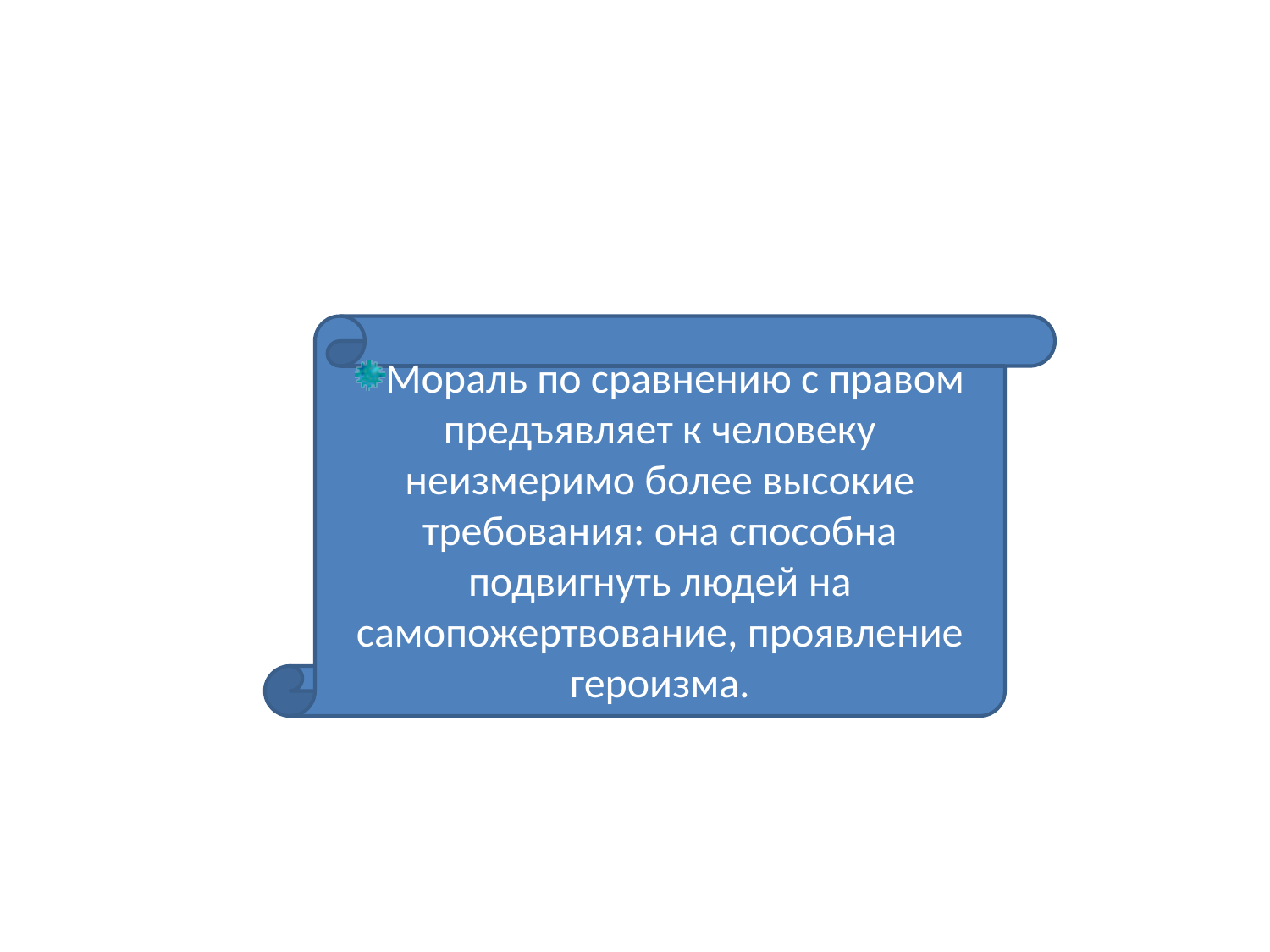

#

Мораль по сравнению с правом предъявляет к человеку неизмеримо более высокие требования: она способна подвигнуть людей на самопожертвование, проявление героизма.